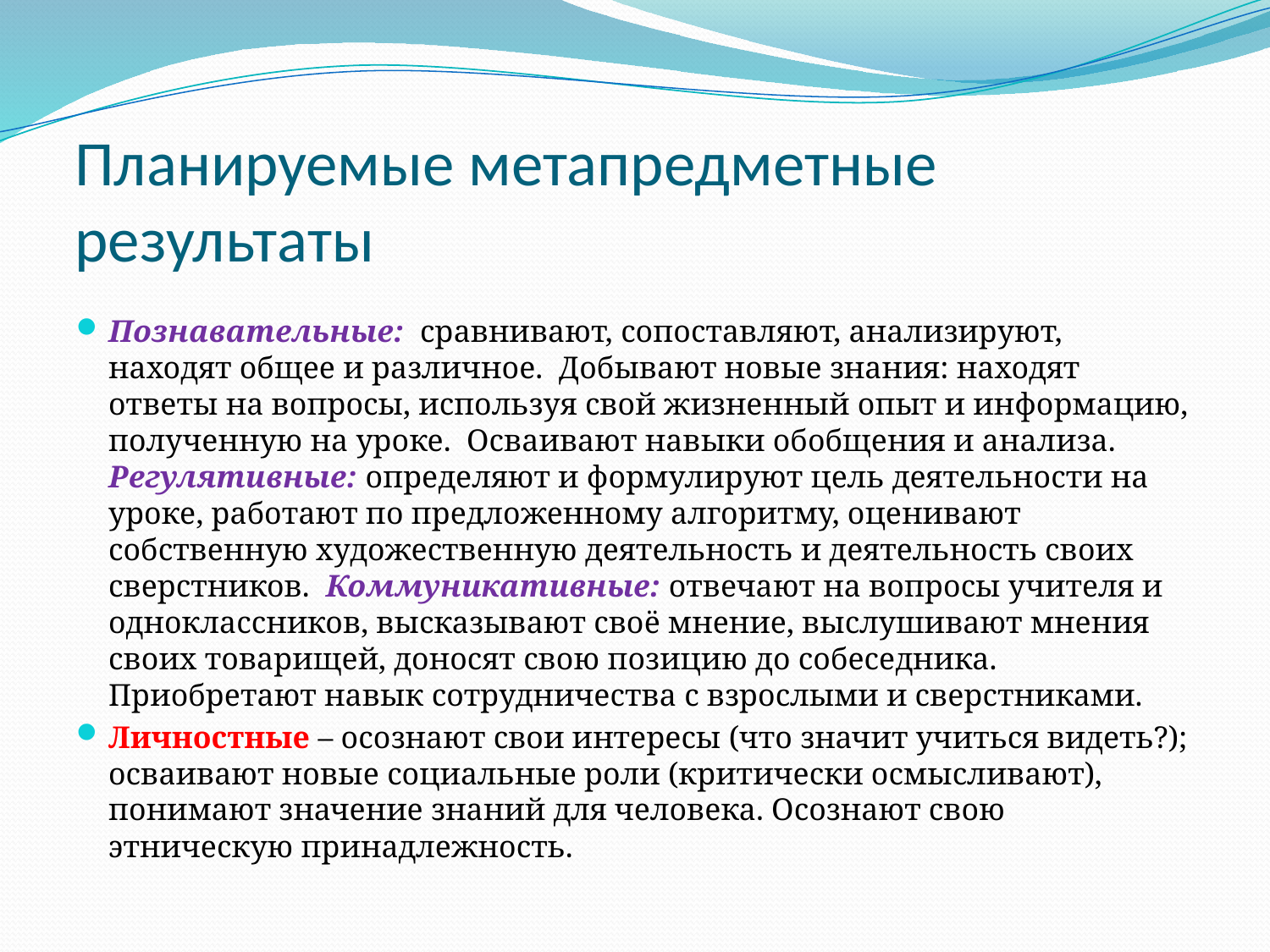

# Планируемые метапредметные результаты
Познавательные:  сравнивают, сопоставляют, анализируют, находят общее и различное.  Добывают новые знания: находят ответы на вопросы, используя свой жизненный опыт и информацию, полученную на уроке.  Осваивают навыки обобщения и анализа. Регулятивные: определяют и формулируют цель деятельности на уроке, работают по предложенному алгоритму, оценивают собственную художественную деятельность и деятельность своих сверстников.  Коммуникативные: отвечают на вопросы учителя и одноклассников, высказывают своё мнение, выслушивают мнения своих товарищей, доносят свою позицию до собеседника. Приобретают навык сотрудничества с взрослыми и сверстниками.
Личностные – осознают свои интересы (что значит учиться видеть?); осваивают новые социальные роли (критически осмысливают), понимают значение знаний для человека. Осознают свою этническую принадлежность.